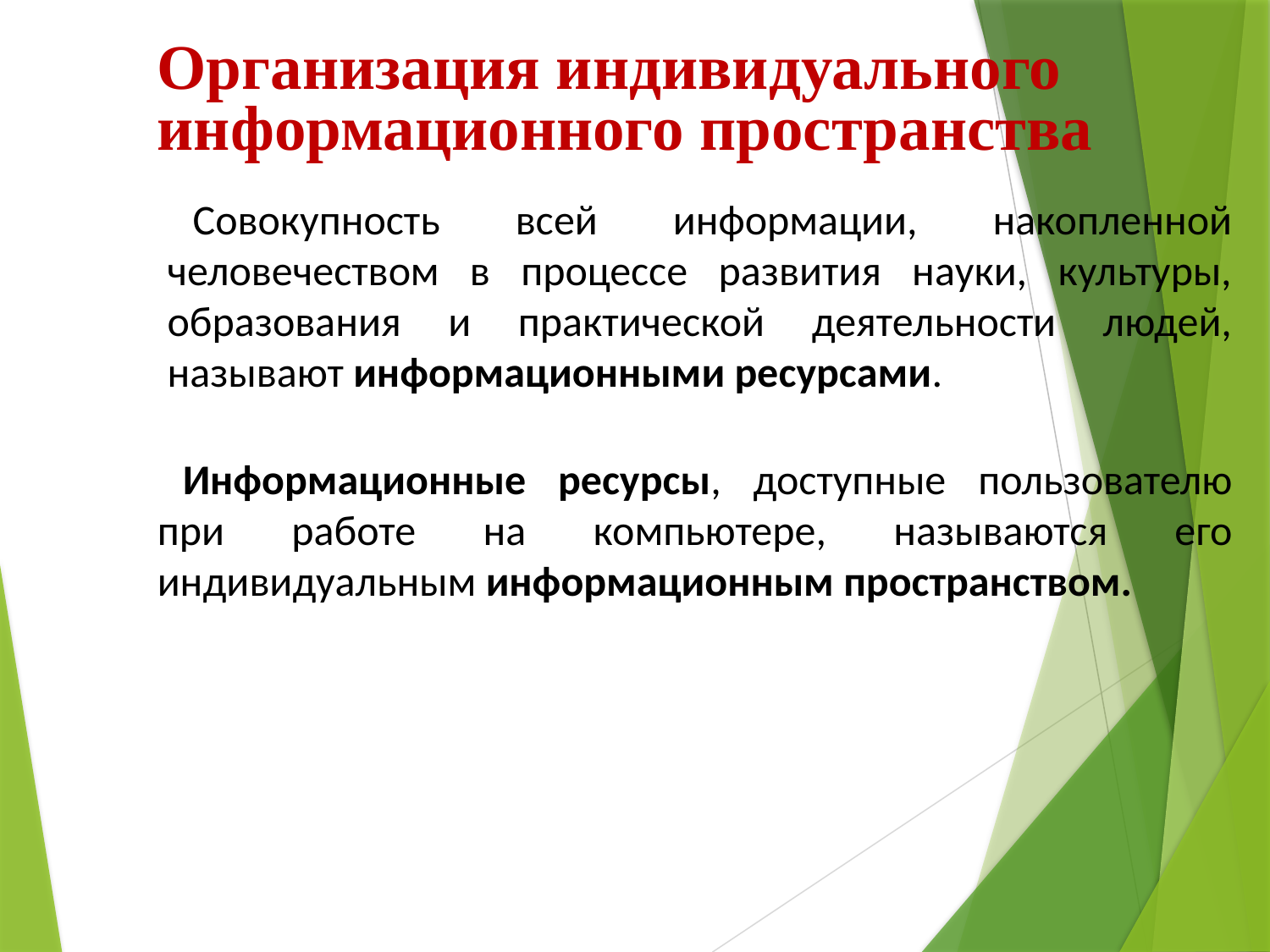

Организация индивидуального информационного пространства
Совокупность всей информации, накопленной человечеством в процессе развития науки, культуры, образования и практической деятельности людей, называют информационными ресурсами.
Информационные ресурсы, доступные пользователю при работе на компьютере, называются его индивидуальным информационным пространством.